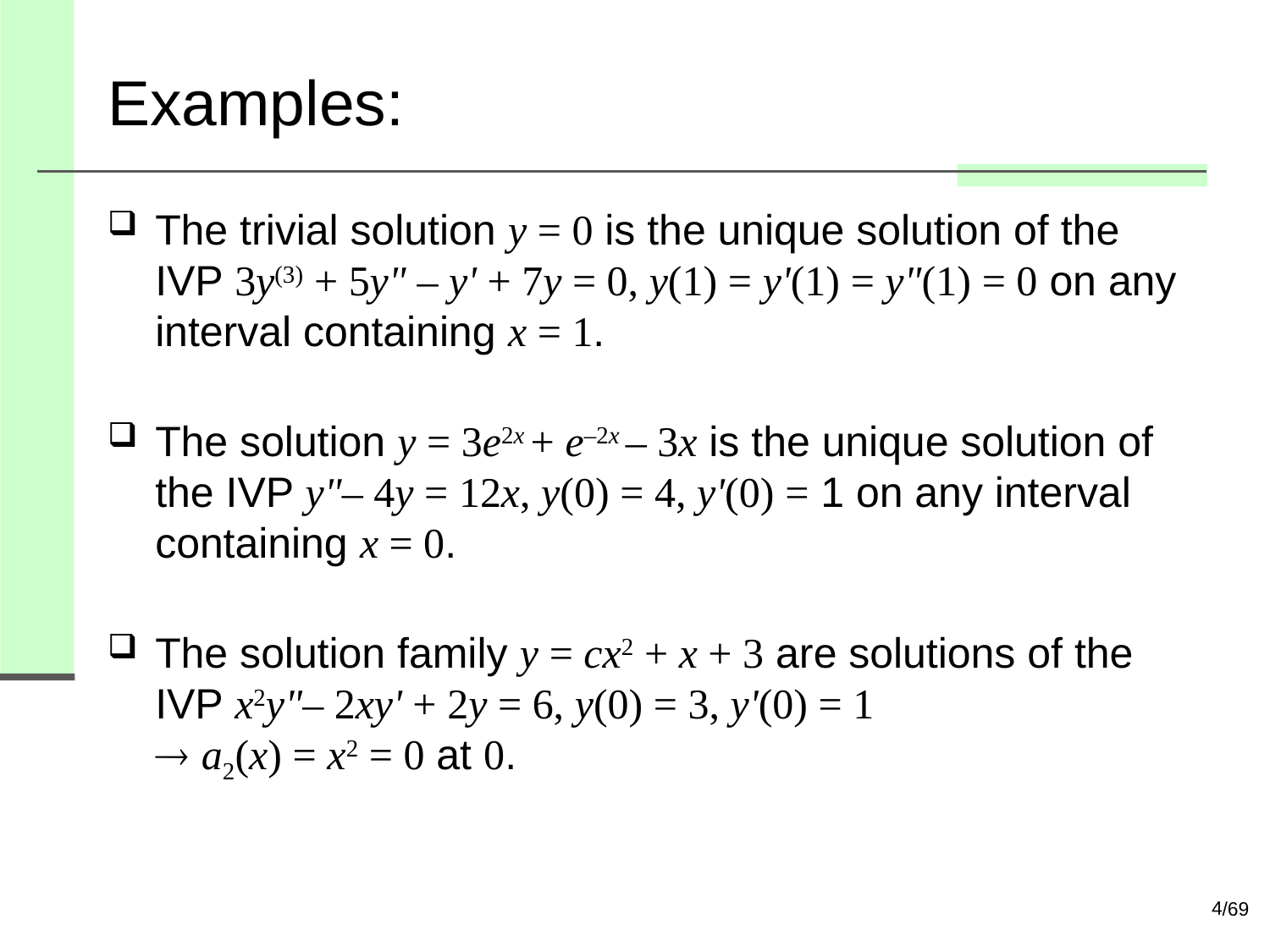

# Examples:
The trivial solution y = 0 is the unique solution of the IVP 3y(3) + 5y" – y' + 7y = 0, y(1) = y'(1) = y"(1) = 0 on any interval containing x = 1.
The solution y = 3e2x + e–2x – 3x is the unique solution of the IVP y"– 4y = 12x, y(0) = 4, y'(0) = 1 on any interval containing x = 0.
The solution family y = cx2 + x + 3 are solutions of the IVP x2y"– 2xy' + 2y = 6, y(0) = 3, y'(0) = 1
→ a2(x) = x2 = 0 at 0.
4